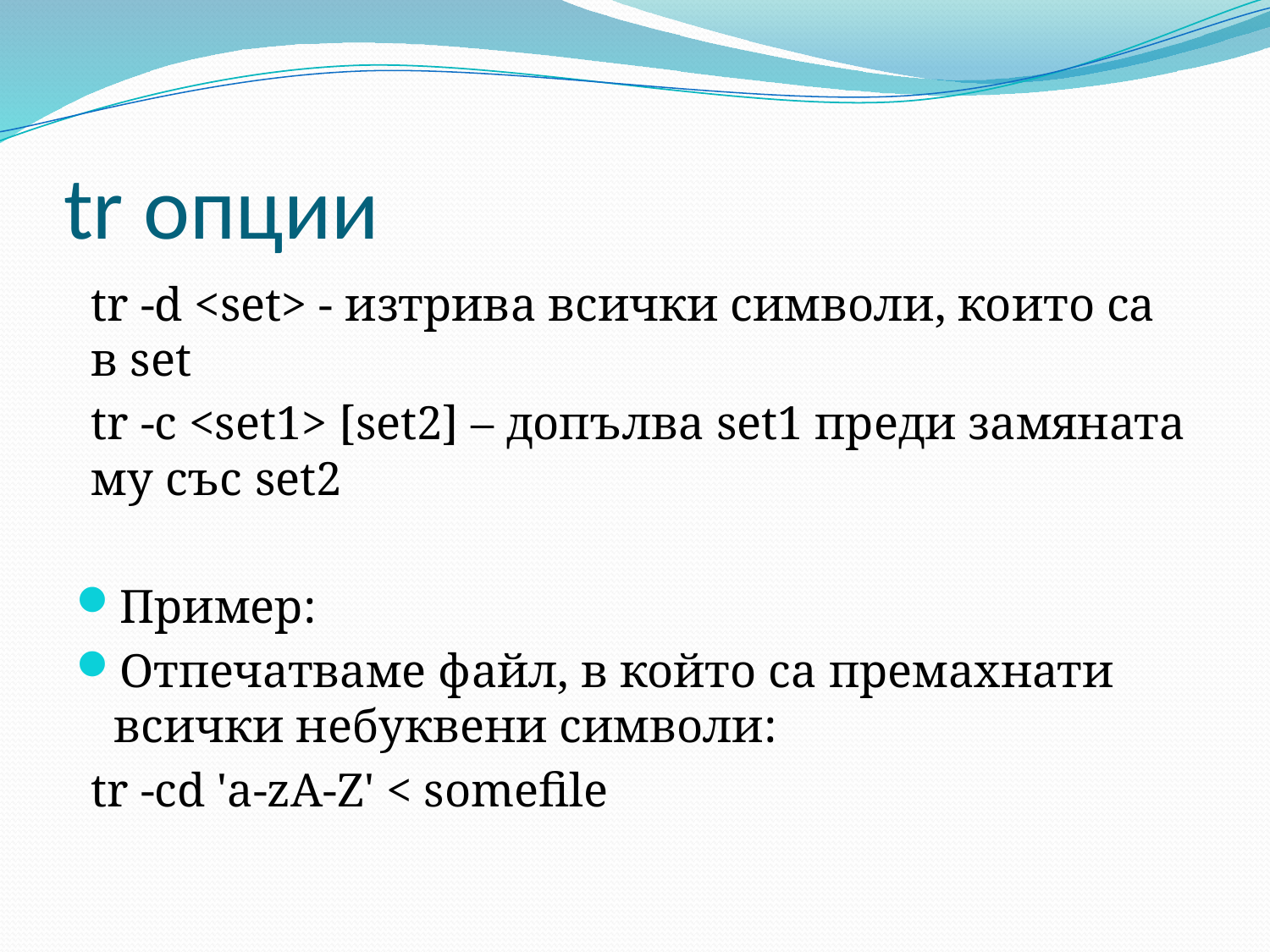

# tr опции
tr -d <set> - изтрива всички символи, които са в set
tr -c <set1> [set2] – допълва set1 преди замяната му със set2

Пример:
Отпечатваме файл, в който са премахнати всички небуквени символи:
tr -cd 'a-zA-Z' < somefile